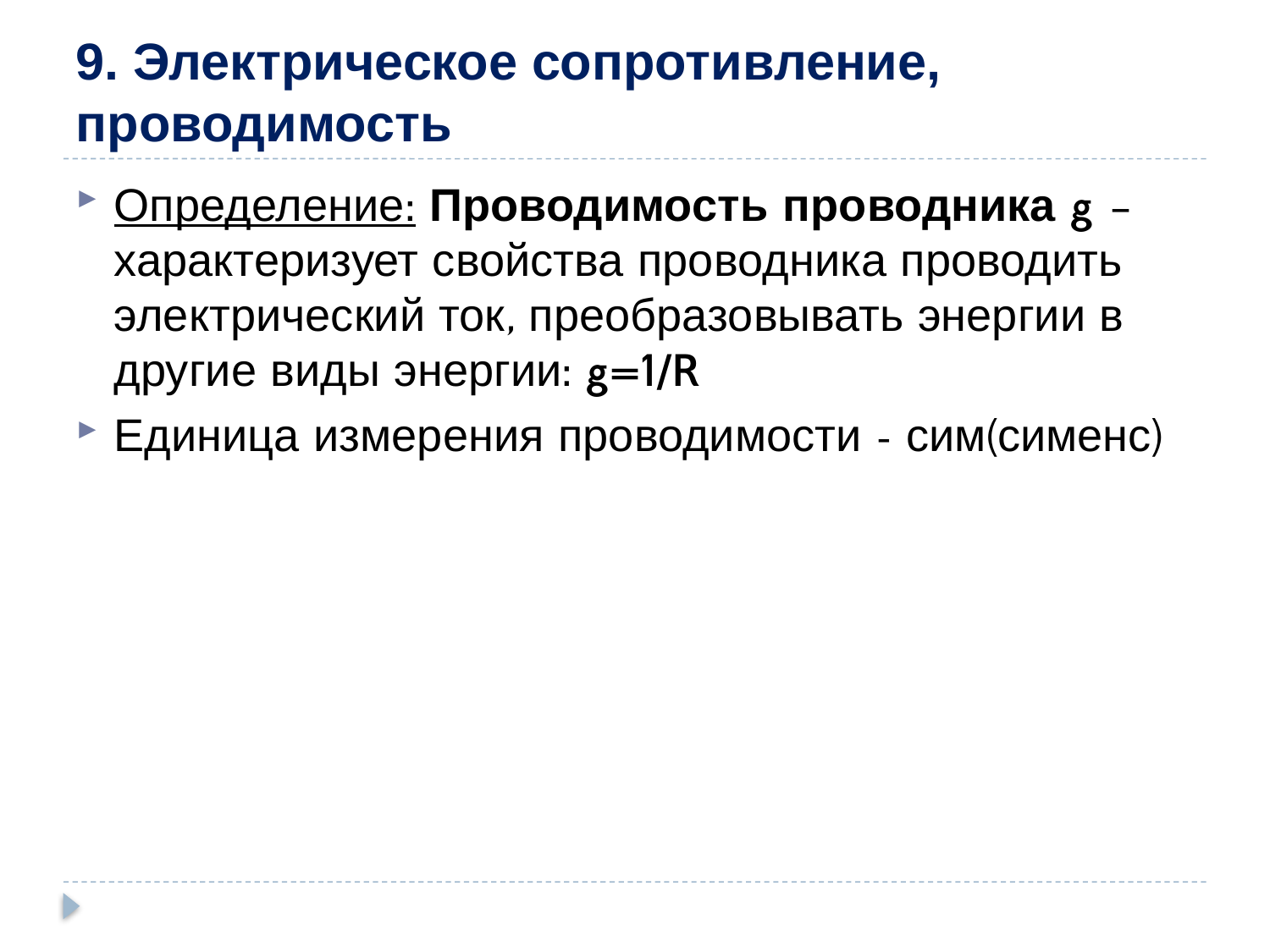

# 9. Электрическое сопротивление, проводимость
Определение: Проводимость проводника g – характеризует свойства проводника проводить электрический ток, преобразовывать энергии в другие виды энергии: g=1/R
Единица измерения проводимости - сим(сименс)